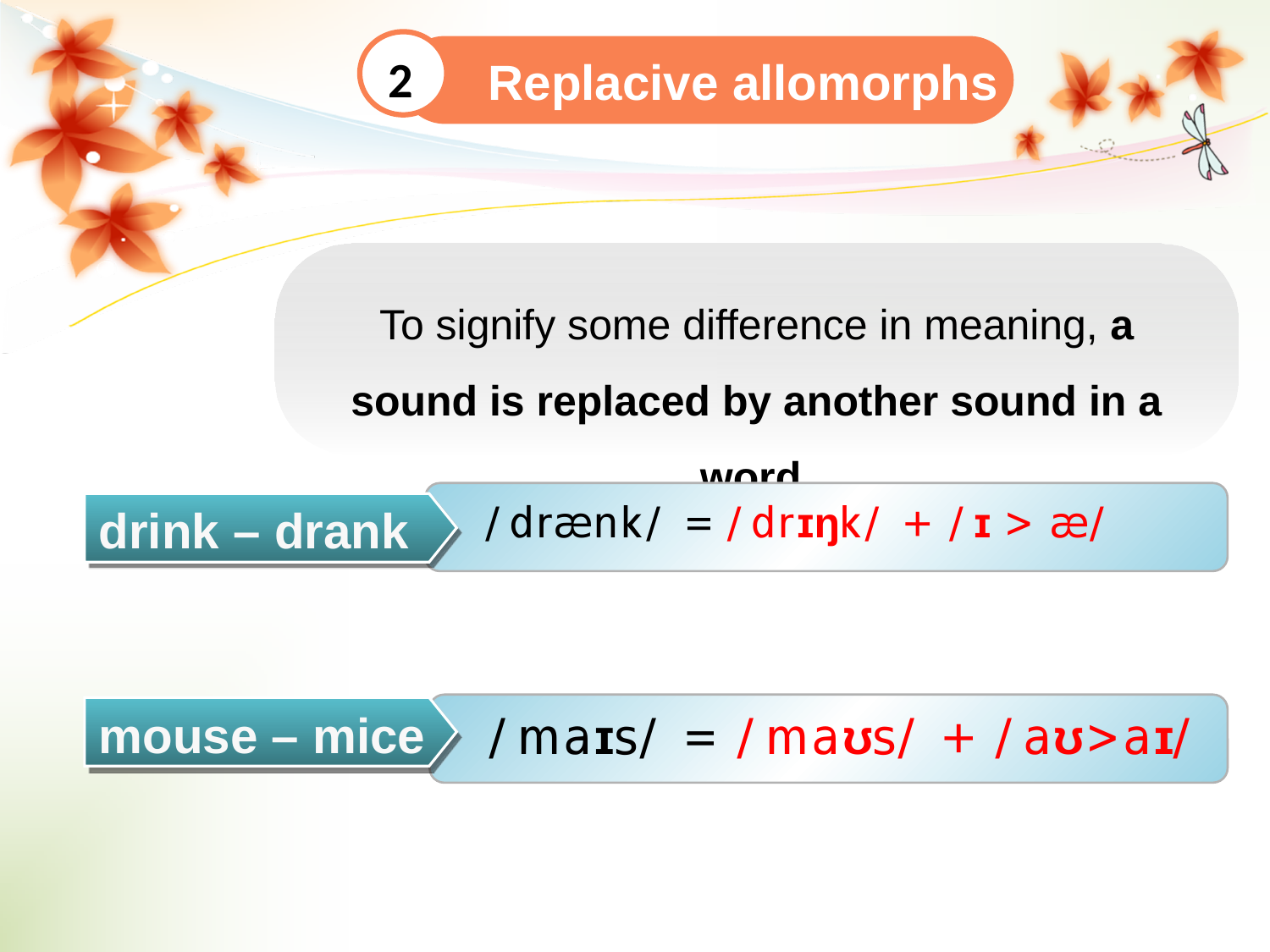

2
Replacive allomorphs
To signify some difference in meaning, a sound is replaced by another sound in a word.

/drænk/ = /drɪŋk/ + /ɪ > æ/

drink – drank

/maɪs/ = /maʊs/ + /aʊ>aɪ/

mouse – mice